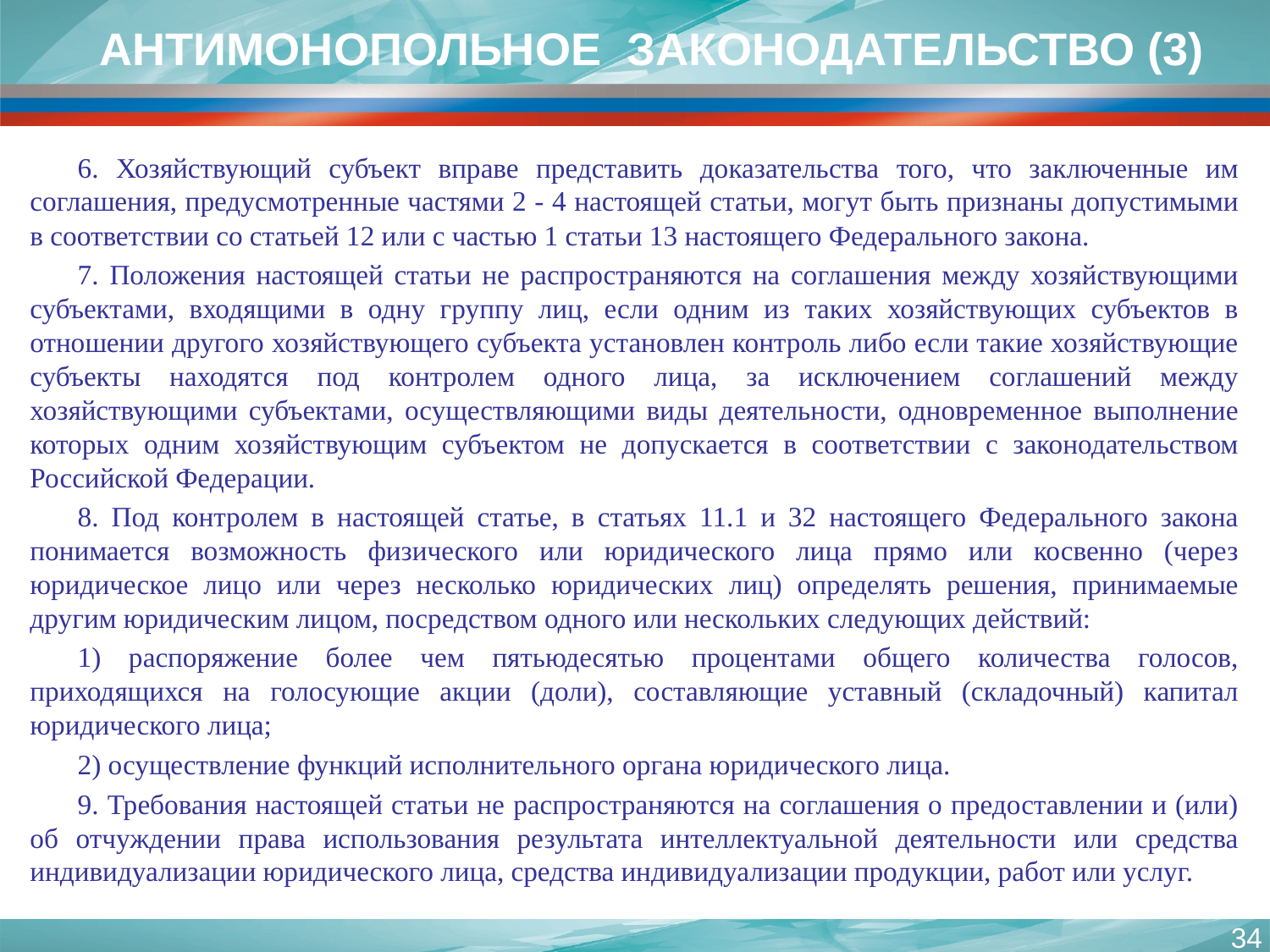

АНТИМОНОПОЛЬНОЕ  ЗАКОНОДАТЕЛЬСТВО (3)
6. Хозяйствующий субъект вправе представить доказательства того, что заключенные им соглашения, предусмотренные частями 2 - 4 настоящей статьи, могут быть признаны допустимыми в соответствии со статьей 12 или с частью 1 статьи 13 настоящего Федерального закона.
7. Положения настоящей статьи не распространяются на соглашения между хозяйствующими субъектами, входящими в одну группу лиц, если одним из таких хозяйствующих субъектов в отношении другого хозяйствующего субъекта установлен контроль либо если такие хозяйствующие субъекты находятся под контролем одного лица, за исключением соглашений между хозяйствующими субъектами, осуществляющими виды деятельности, одновременное выполнение которых одним хозяйствующим субъектом не допускается в соответствии с законодательством Российской Федерации.
8. Под контролем в настоящей статье, в статьях 11.1 и 32 настоящего Федерального закона понимается возможность физического или юридического лица прямо или косвенно (через юридическое лицо или через несколько юридических лиц) определять решения, принимаемые другим юридическим лицом, посредством одного или нескольких следующих действий:
1) распоряжение более чем пятьюдесятью процентами общего количества голосов, приходящихся на голосующие акции (доли), составляющие уставный (складочный) капитал юридического лица;
2) осуществление функций исполнительного органа юридического лица.
9. Требования настоящей статьи не распространяются на соглашения о предоставлении и (или) об отчуждении права использования результата интеллектуальной деятельности или средства индивидуализации юридического лица, средства индивидуализации продукции, работ или услуг.
34